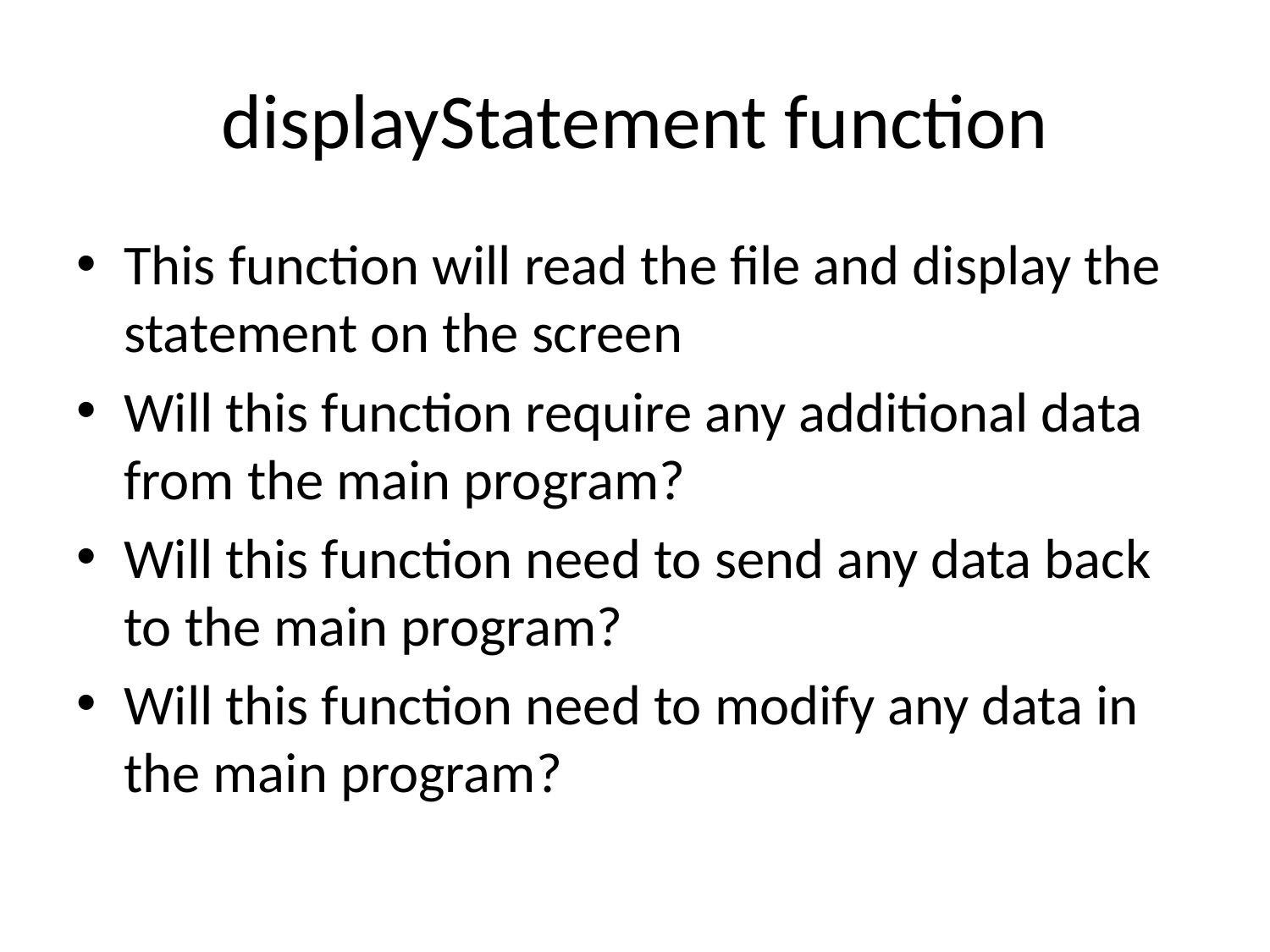

# displayStatement function
This function will read the file and display the statement on the screen
Will this function require any additional data from the main program?
Will this function need to send any data back to the main program?
Will this function need to modify any data in the main program?